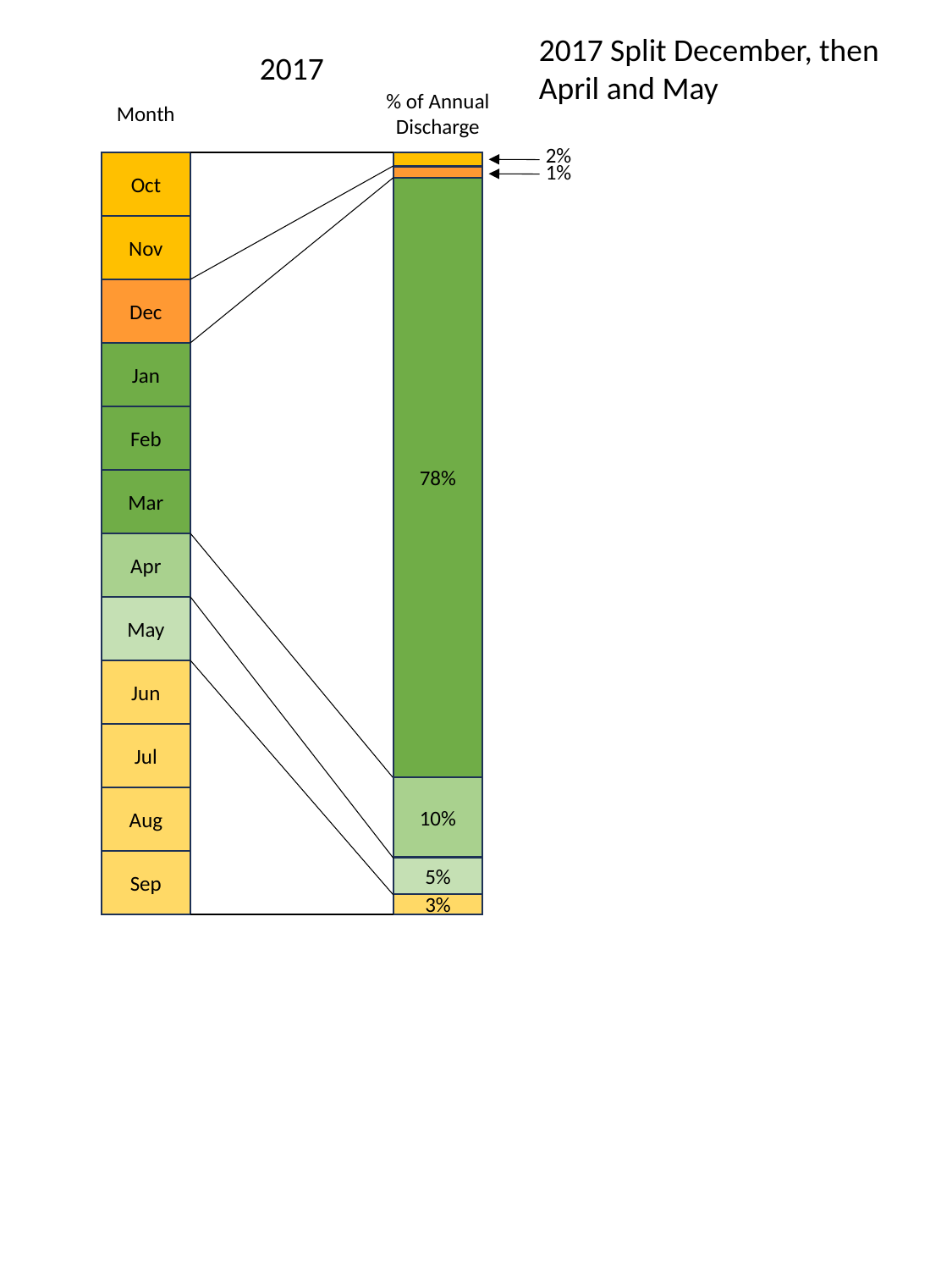

2017 Split December, then April and May
2017
% of Annual Discharge
Month
2%
Oct

1%

78%
Nov
Dec
Jan
Feb
Mar
Apr
May
Jun
Jul
10%
Aug
Sep
5%
3%